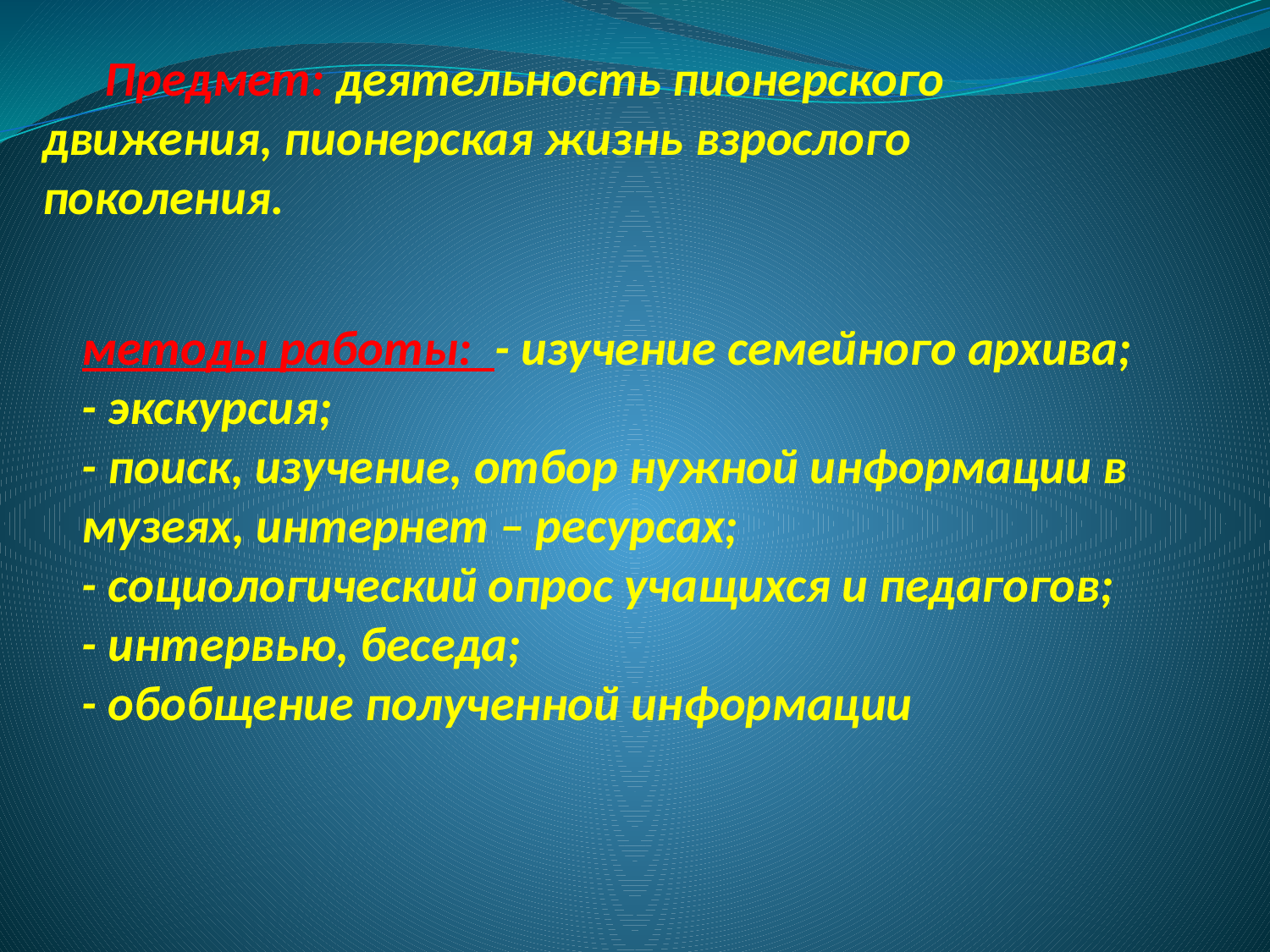

Предмет: деятельность пионерского движения, пионерская жизнь взрослого поколения.
методы работы:  - изучение семейного архива;
- экскурсия;
- поиск, изучение, отбор нужной информации в музеях, интернет – ресурсах;
- социологический опрос учащихся и педагогов;
- интервью, беседа;
- обобщение полученной информации